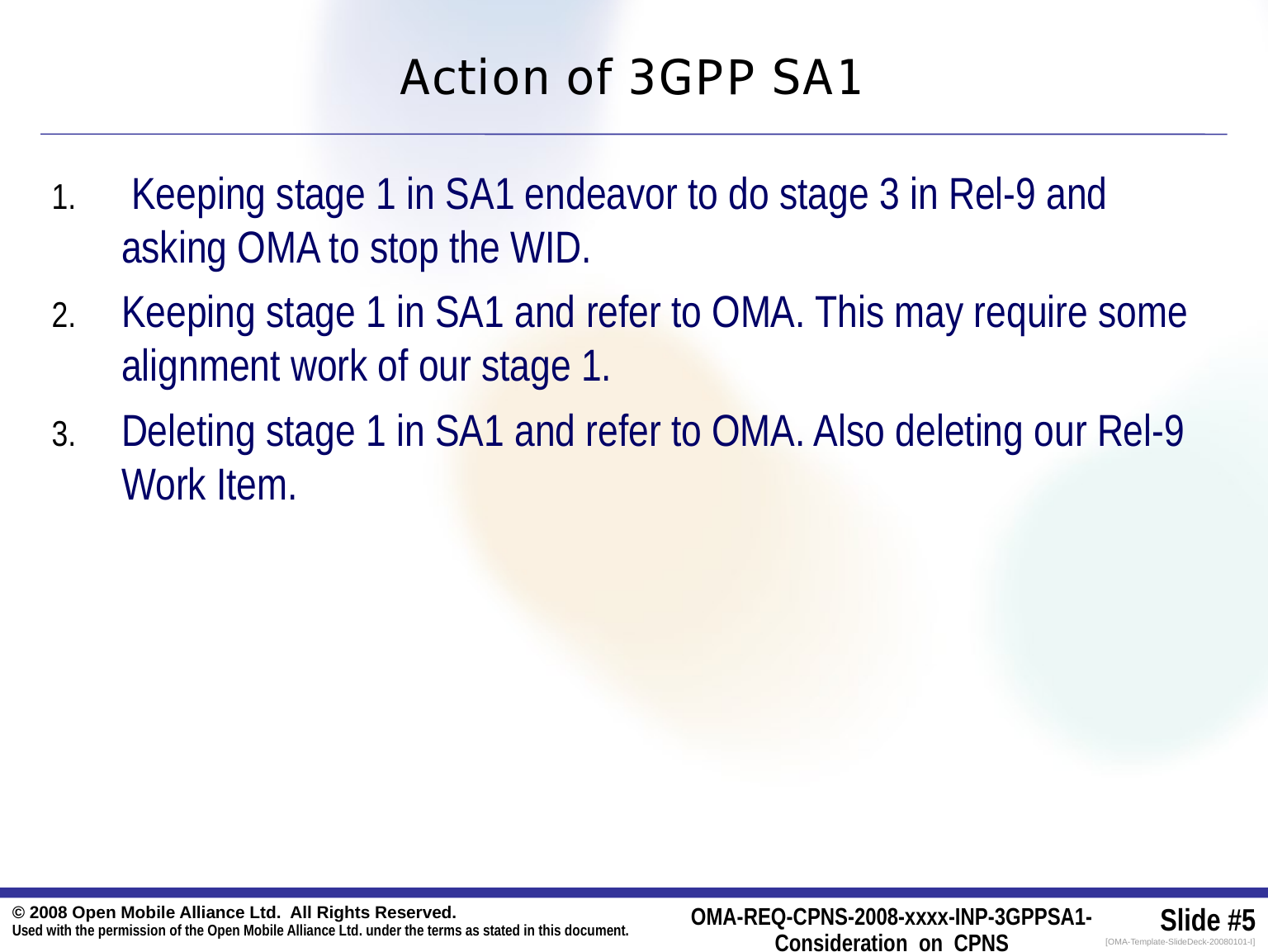

# Action of 3GPP SA1
 Keeping stage 1 in SA1 endeavor to do stage 3 in Rel-9 and asking OMA to stop the WID.
Keeping stage 1 in SA1 and refer to OMA. This may require some alignment work of our stage 1.
Deleting stage 1 in SA1 and refer to OMA. Also deleting our Rel-9 Work Item.